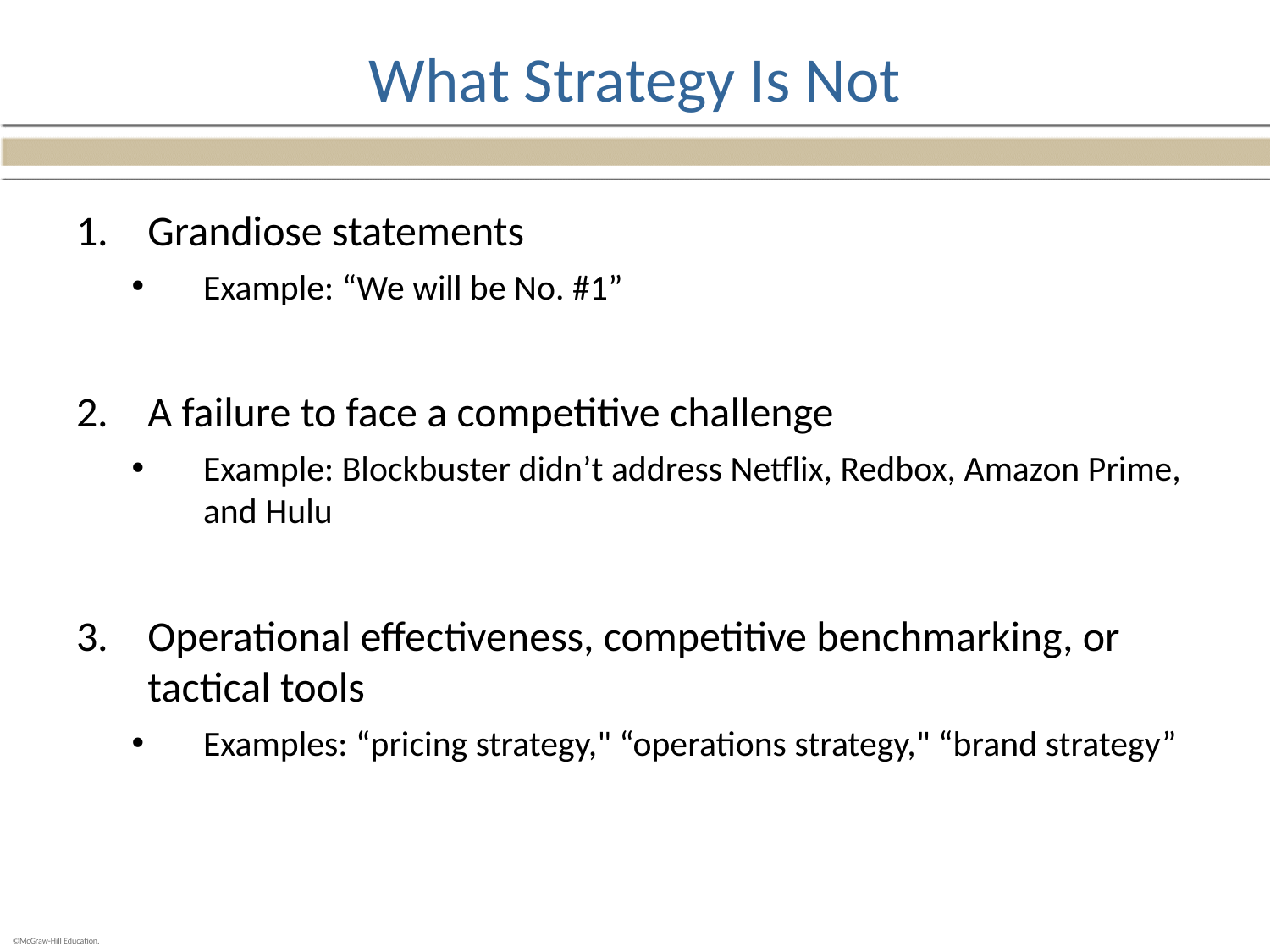

# What Strategy Is Not
Grandiose statements
Example: “We will be No. #1”

A failure to face a competitive challenge
Example: Blockbuster didn’t address Netflix, Redbox, Amazon Prime, and Hulu

Operational effectiveness, competitive benchmarking, or tactical tools
Examples: “pricing strategy," “operations strategy," “brand strategy”